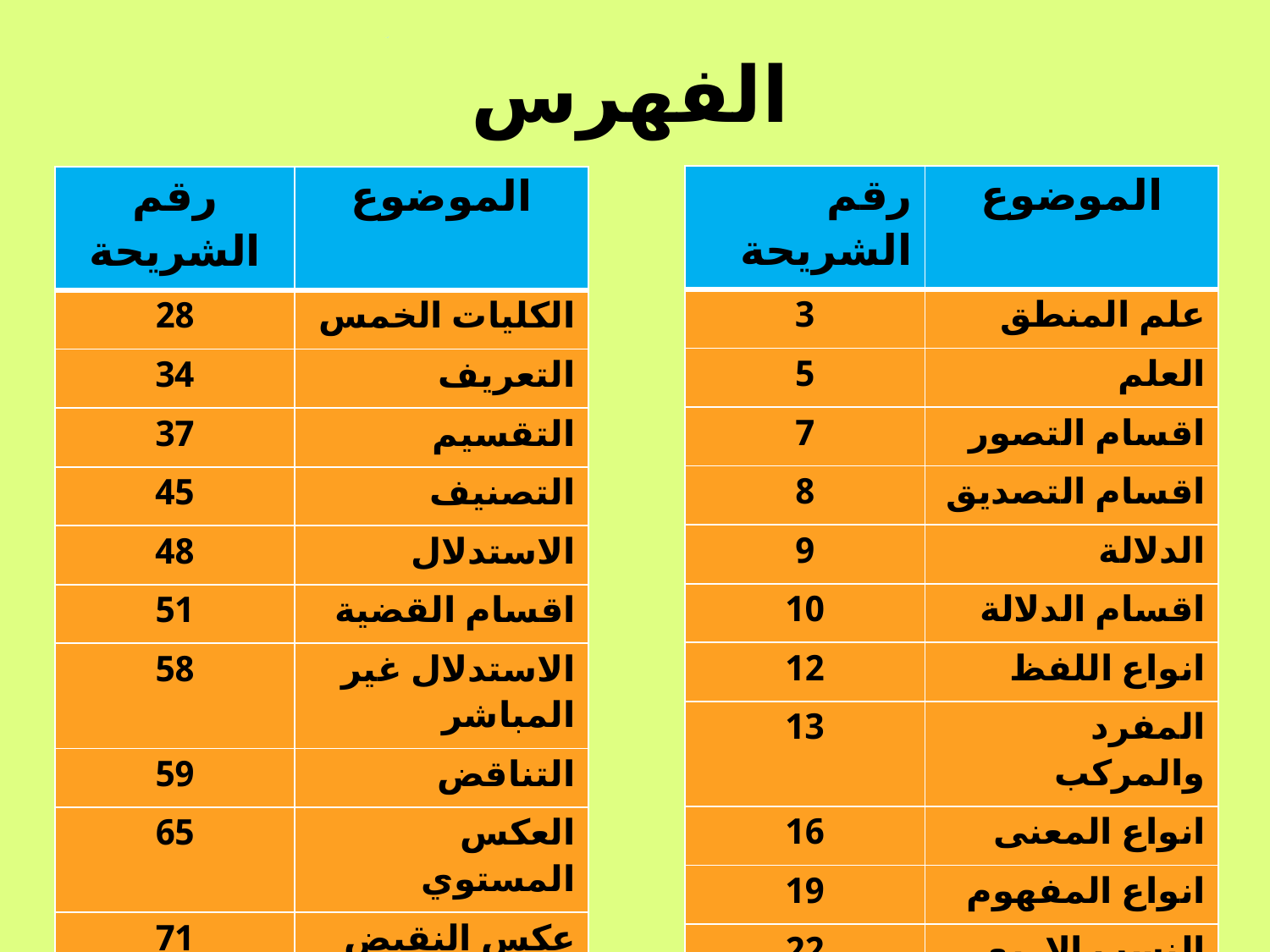

الفهرس
| رقم الشريحة | الموضوع |
| --- | --- |
| 3 | علم المنطق |
| 5 | العلم |
| 7 | اقسام التصور |
| 8 | اقسام التصديق |
| 9 | الدلالة |
| 10 | اقسام الدلالة |
| 12 | انواع اللفظ |
| 13 | المفرد والمركب |
| 16 | انواع المعنى |
| 19 | انواع المفهوم |
| 22 | النسب الاربع |
| رقم الشريحة | الموضوع |
| --- | --- |
| 28 | الكليات الخمس |
| 34 | التعريف |
| 37 | التقسيم |
| 45 | التصنيف |
| 48 | الاستدلال |
| 51 | اقسام القضية |
| 58 | الاستدلال غير المباشر |
| 59 | التناقض |
| 65 | العكس المستوي |
| 71 | عكس النقيض |
| 74 | النوع الرابع للتلازم |